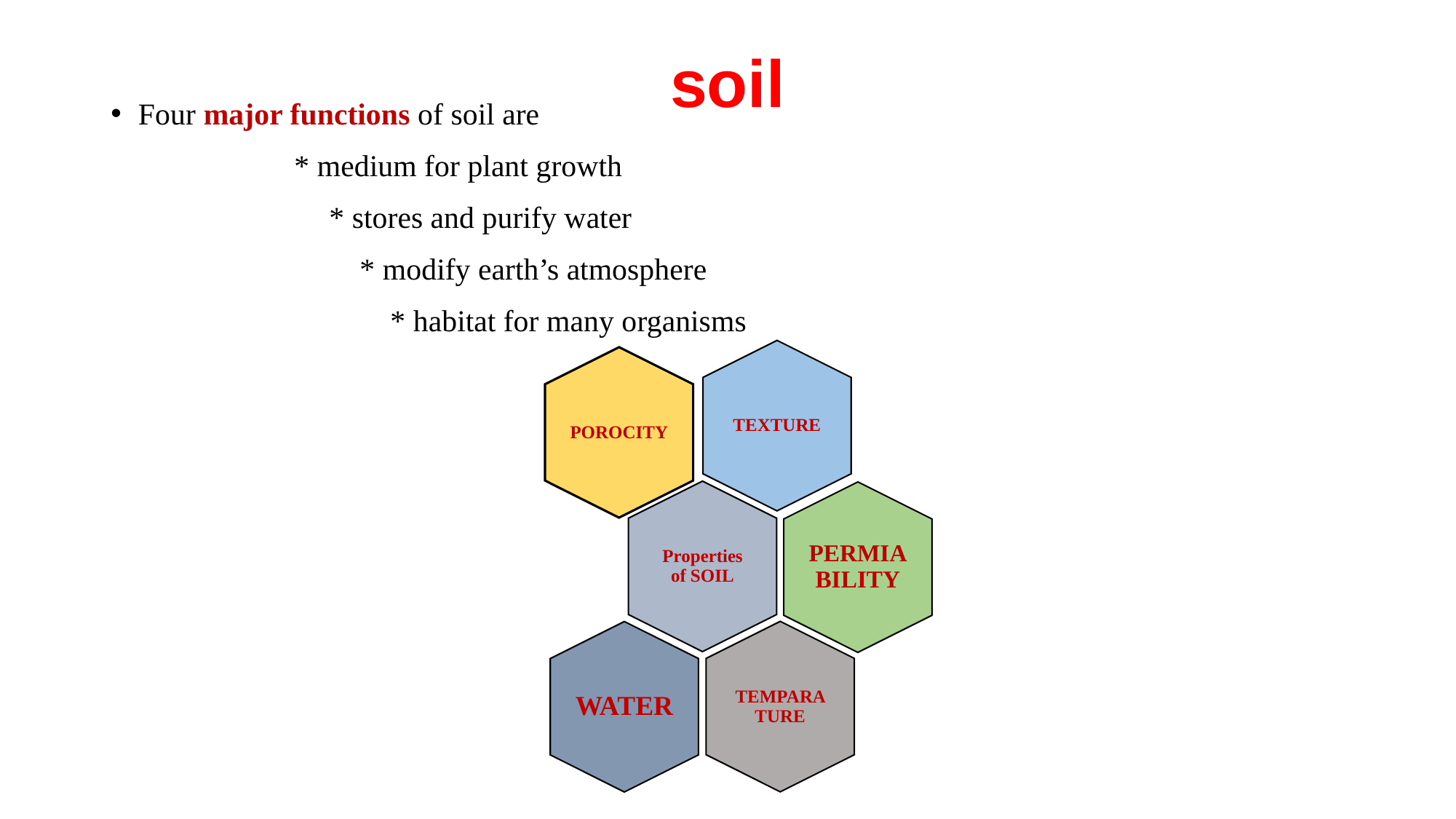

# soil
Four major functions of soil are
                        * medium for plant growth
		* stores and purify water
		    * modify earth’s atmosphere
		        * habitat for many organisms
TEXTURE
POROCITY
Properties of SOIL
PERMIABILITY
TEMPARA TURE
WATER